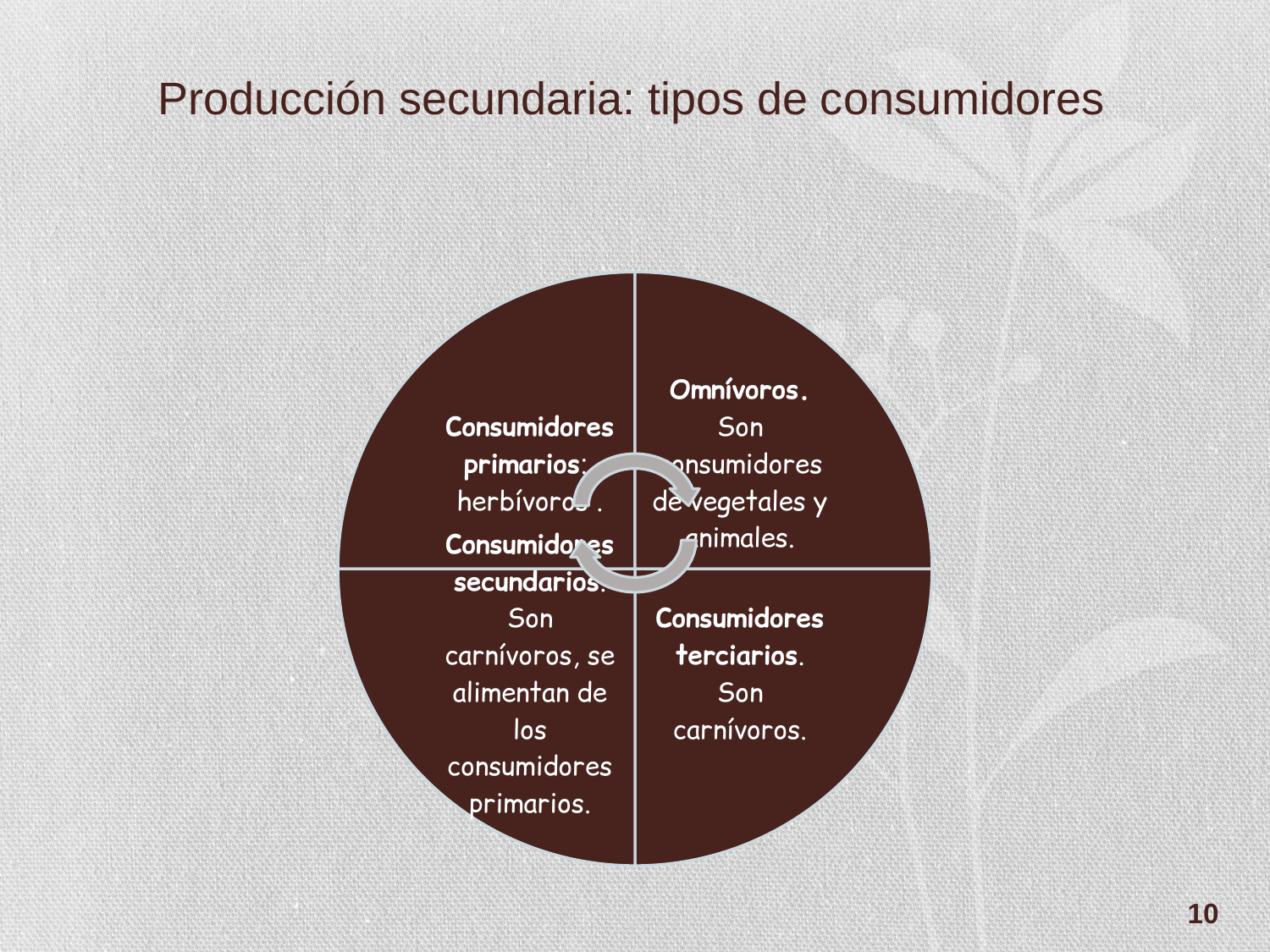

# Producción secundaria: tipos de consumidores
Consumidores primarios:  herbívoros .
Omnívoros. Son consumidores de vegetales y animales.
Consumidores terciarios. Son carnívoros.
Consumidores secundarios. Son carnívoros, se alimentan de los consumidores primarios.
10